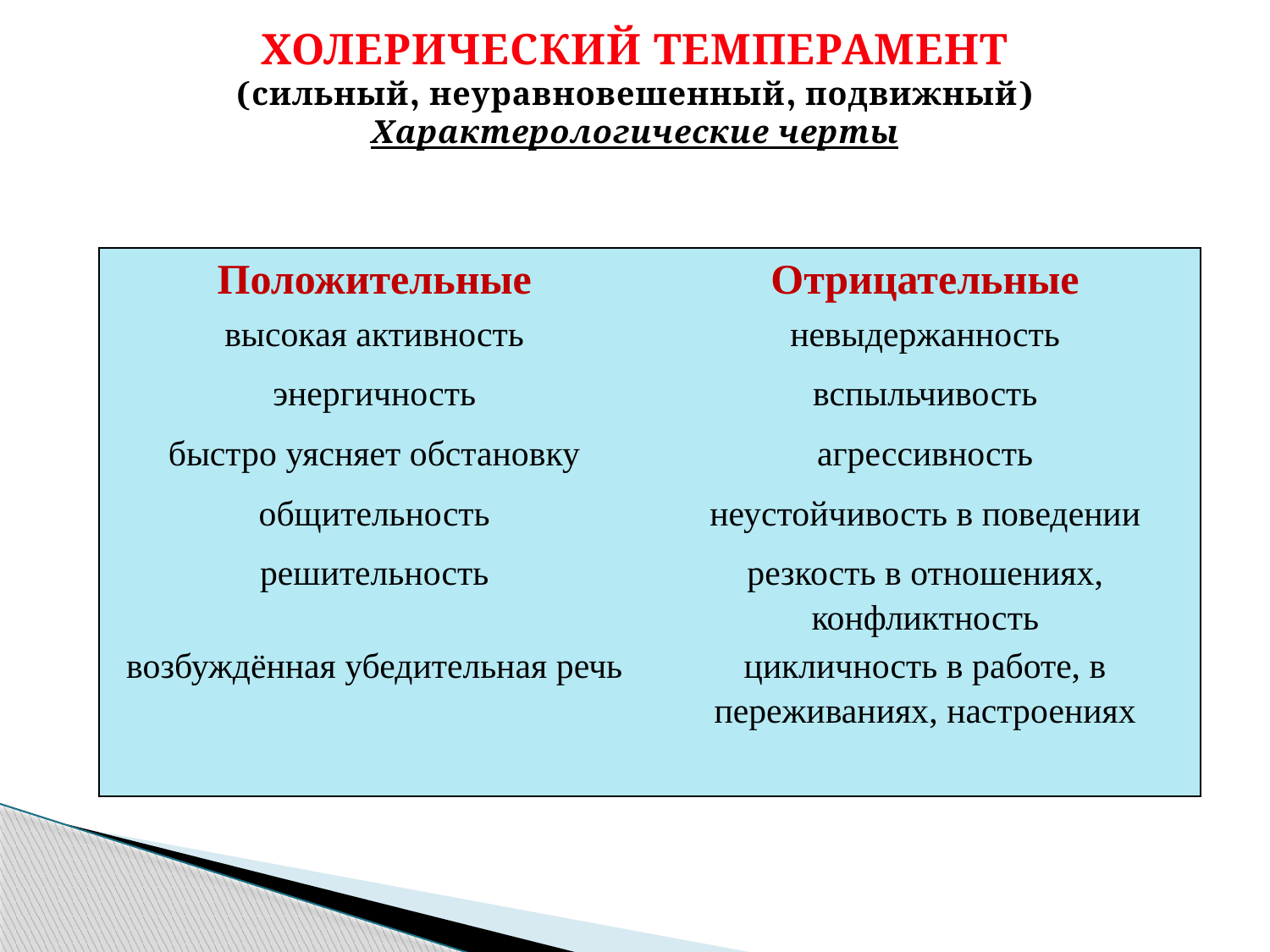

ХОЛЕРИЧЕСКИЙ ТЕМПЕРАМЕНТ
(сильный, неуравновешенный, подвижный)
Характерологические черты

| Положительные | Отрицательные |
| --- | --- |
| высокая активность | невыдержанность |
| энергичность | вспыльчивость |
| быстро уясняет обстановку | агрессивность |
| общительность | неустойчивость в поведении |
| решительность | резкость в отношениях, конфликтность |
| возбуждённая убедительная речь | цикличность в работе, в переживаниях, настроениях |